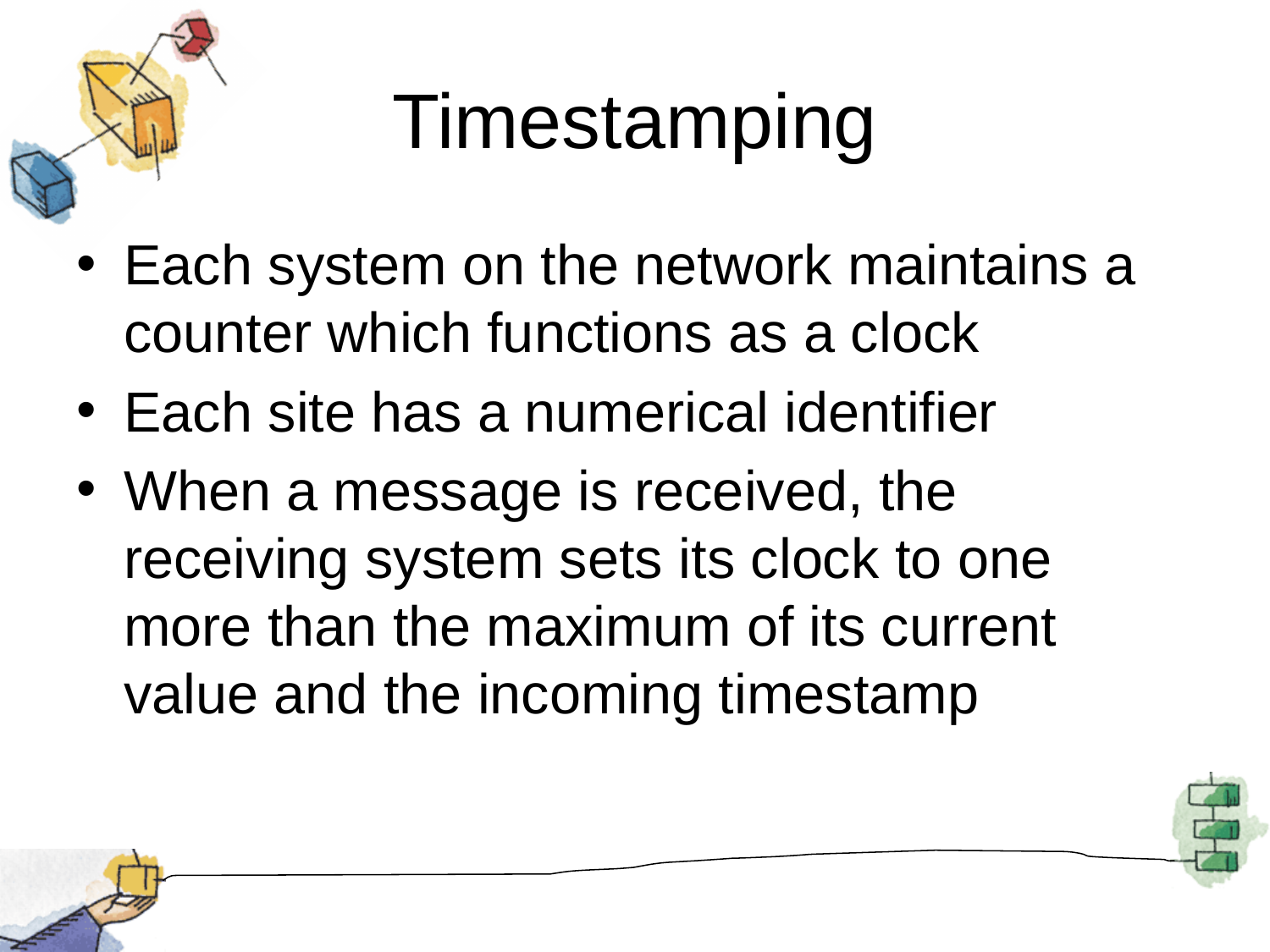

# Timestamping
Each system on the network maintains a counter which functions as a clock
Each site has a numerical identifier
When a message is received, the receiving system sets its clock to one more than the maximum of its current value and the incoming timestamp